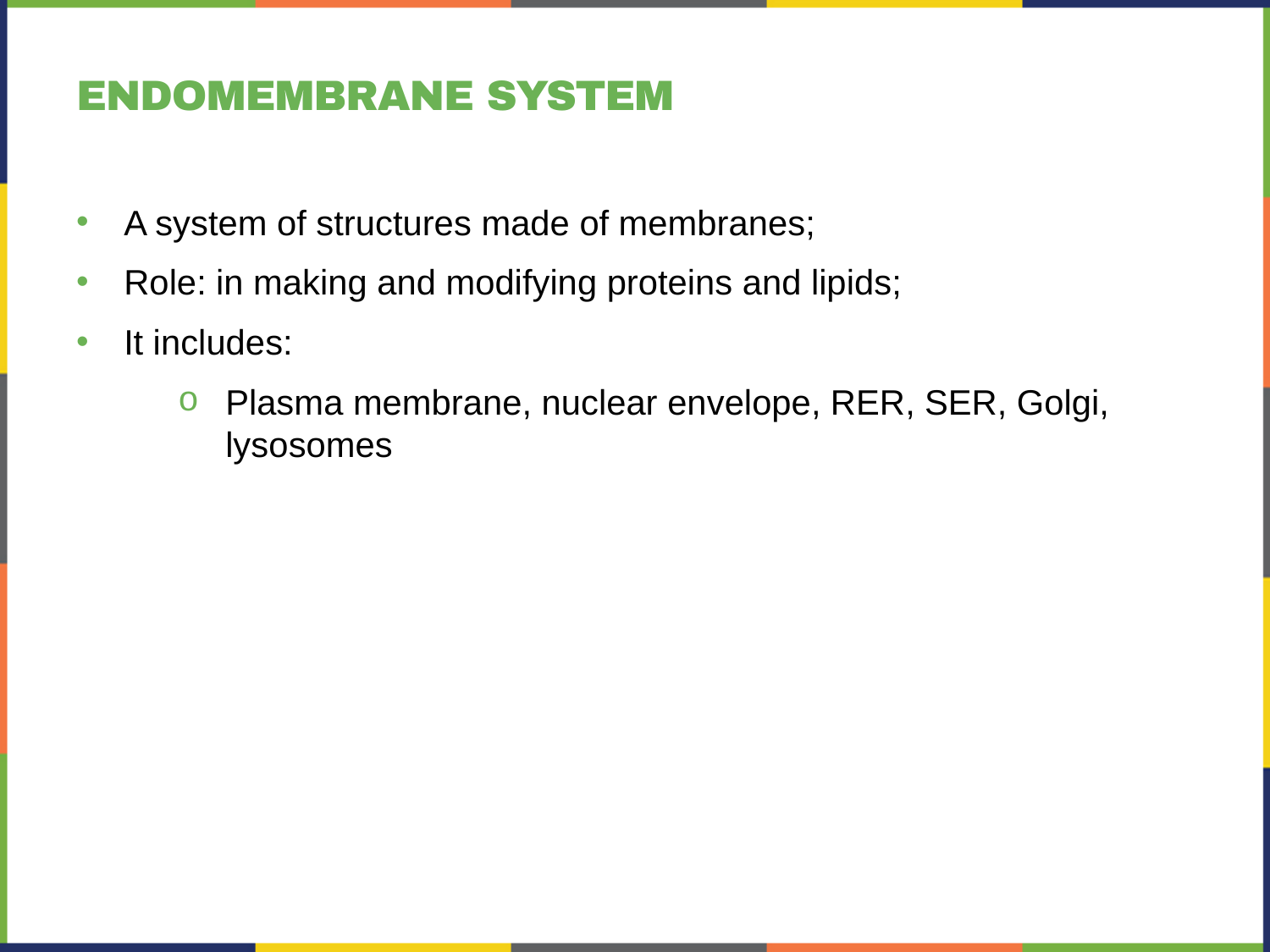

# Endomembrane system
A system of structures made of membranes;
Role: in making and modifying proteins and lipids;
It includes:
Plasma membrane, nuclear envelope, RER, SER, Golgi, lysosomes